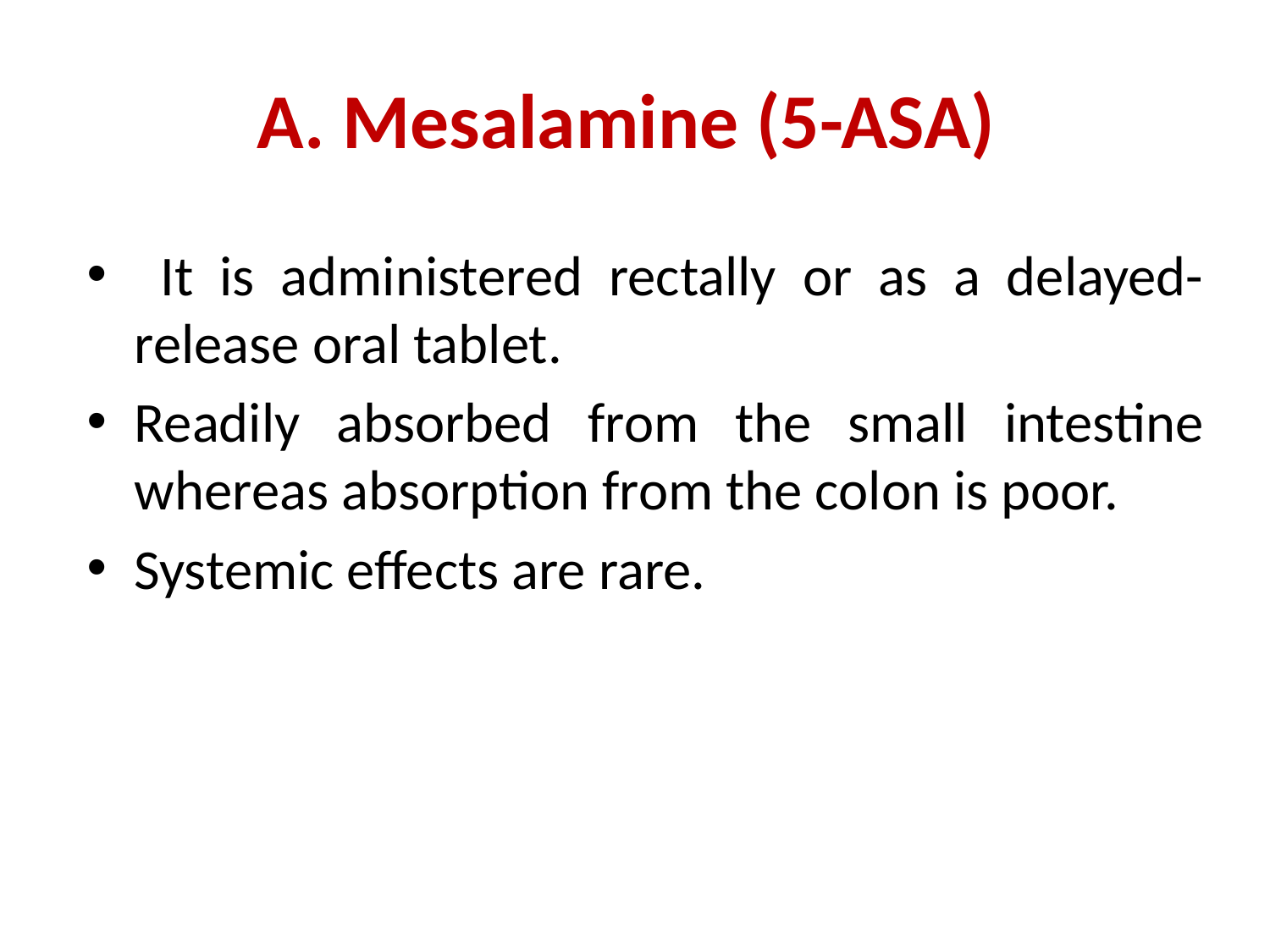

# A. Mesalamine (5-ASA)
 It is administered rectally or as a delayed-release oral tablet.
Readily absorbed from the small intestine whereas absorption from the colon is poor.
Systemic effects are rare.